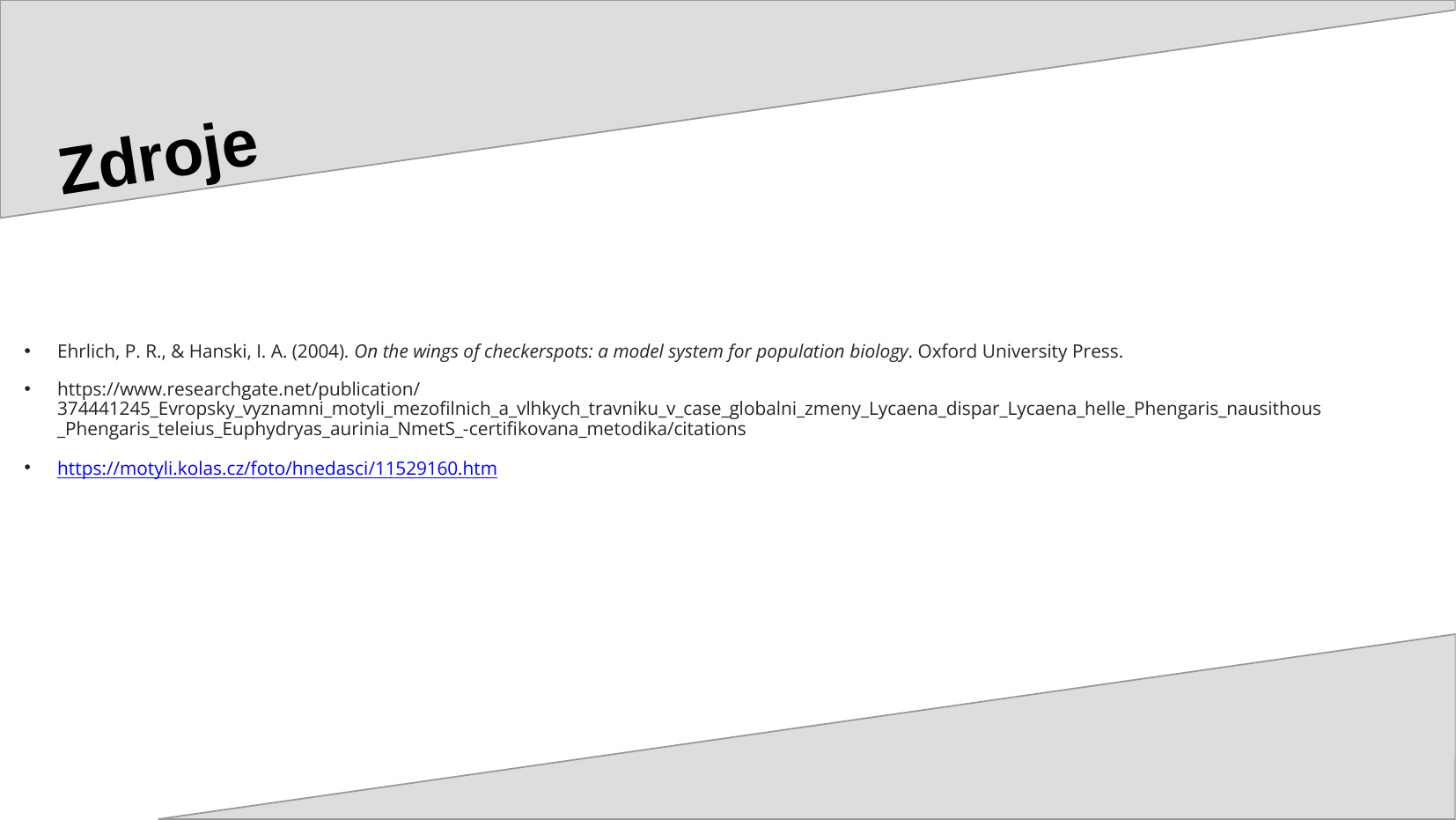

# Zdroje
Ehrlich, P. R., & Hanski, I. A. (2004). On the wings of checkerspots: a model system for population biology. Oxford University Press.
https://www.researchgate.net/publication/374441245_Evropsky_vyznamni_motyli_mezofilnich_a_vlhkych_travniku_v_case_globalni_zmeny_Lycaena_dispar_Lycaena_helle_Phengaris_nausithous_Phengaris_teleius_Euphydryas_aurinia_NmetS_-certifikovana_metodika/citations
https://motyli.kolas.cz/foto/hnedasci/11529160.htm